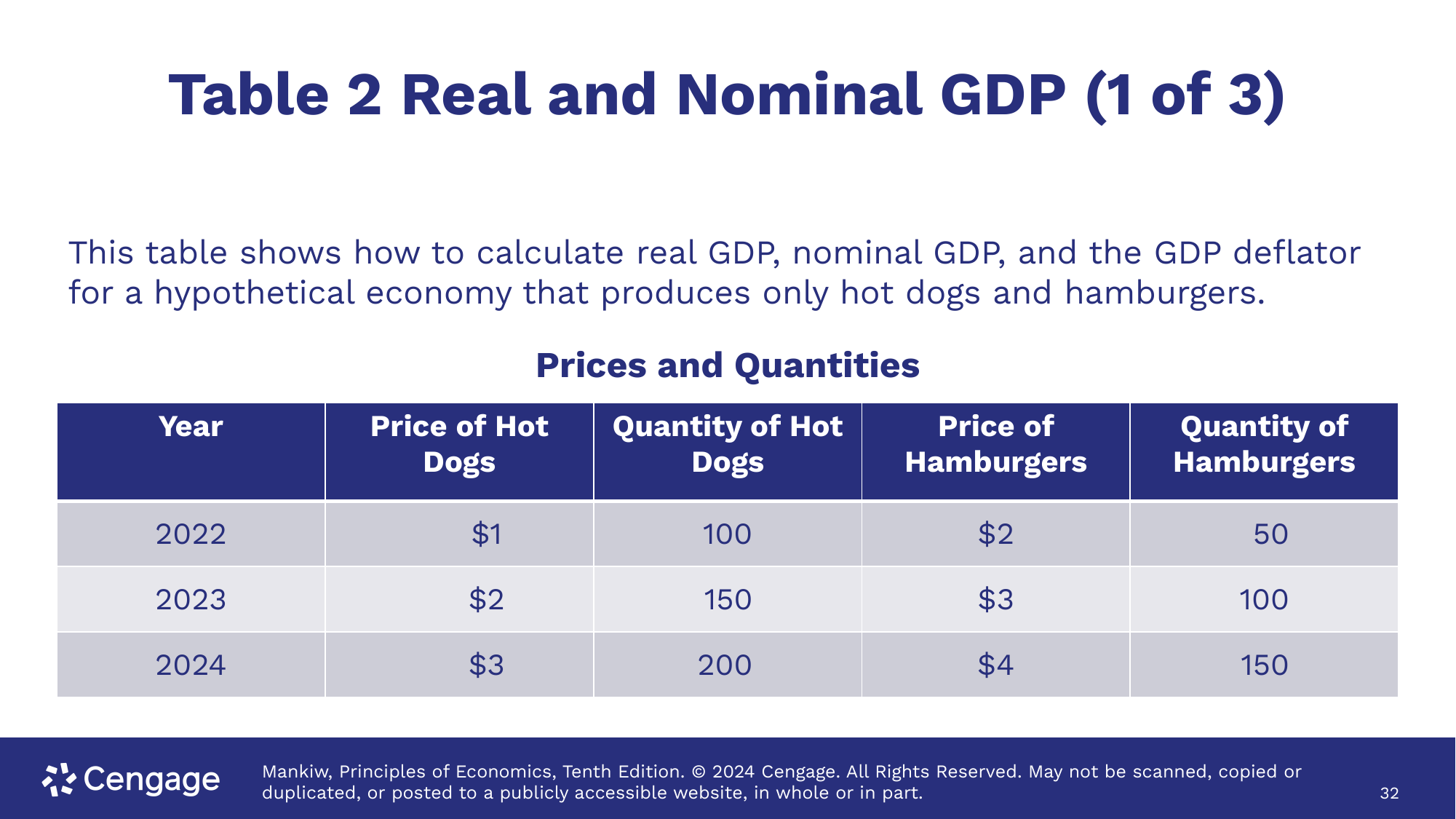

# Table 2 Real and Nominal GDP (1 of 3)
This table shows how to calculate real GDP, nominal GDP, and the GDP deflator for a hypothetical economy that produces only hot dogs and hamburgers.
Prices and Quantities
| Year | Price of Hot Dogs | Quantity of Hot Dogs | Price of Hamburgers | Quantity of Hamburgers |
| --- | --- | --- | --- | --- |
| 2022 | $1 | 100 | $2 | 50 |
| 2023 | $2 | 150 | $3 | 100 |
| 2024 | $3 | 200 | $4 | 150 |